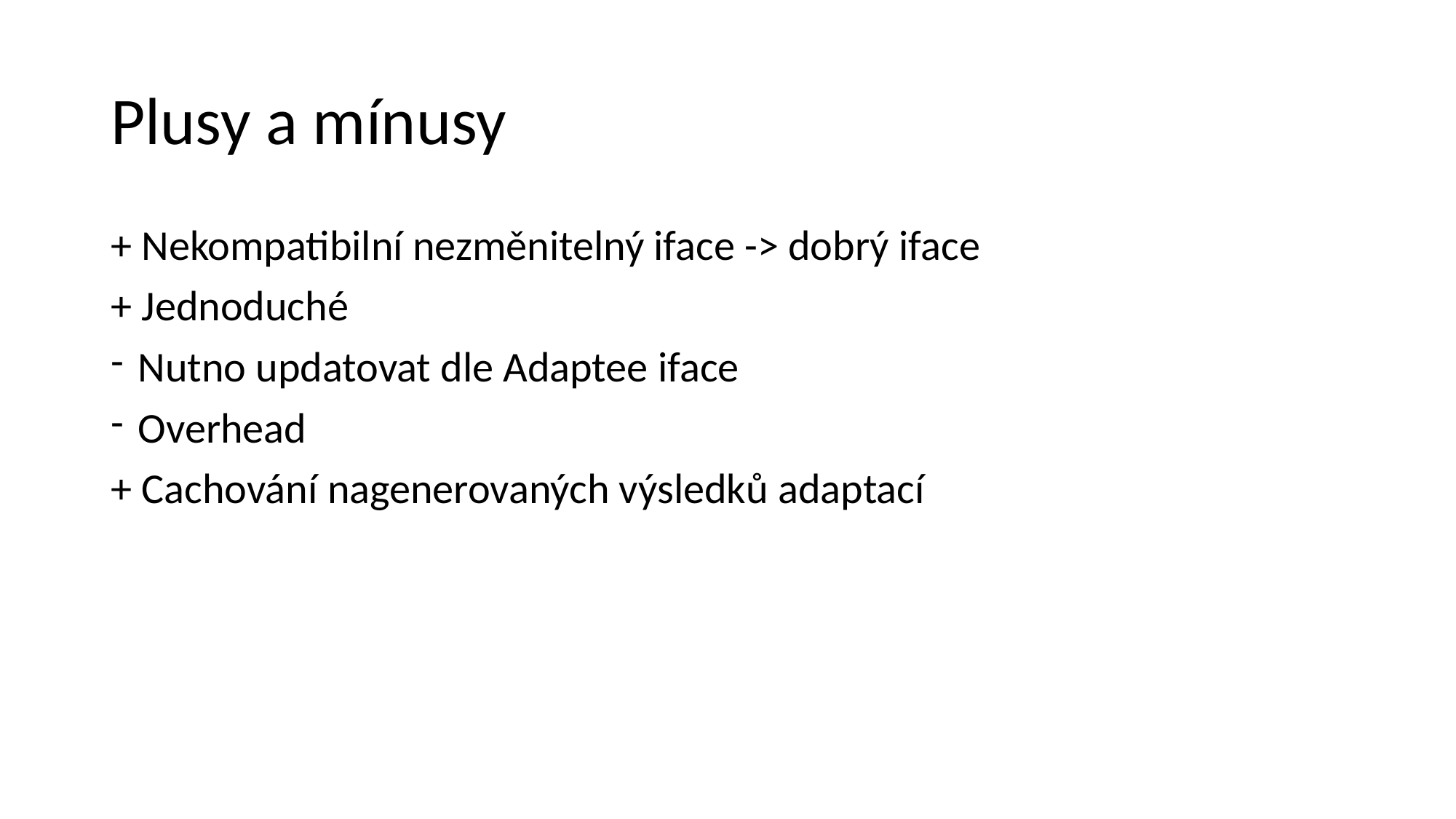

# Plusy a mínusy
+ Nekompatibilní nezměnitelný iface -> dobrý iface
+ Jednoduché
Nutno updatovat dle Adaptee iface
Overhead
+ Cachování nagenerovaných výsledků adaptací